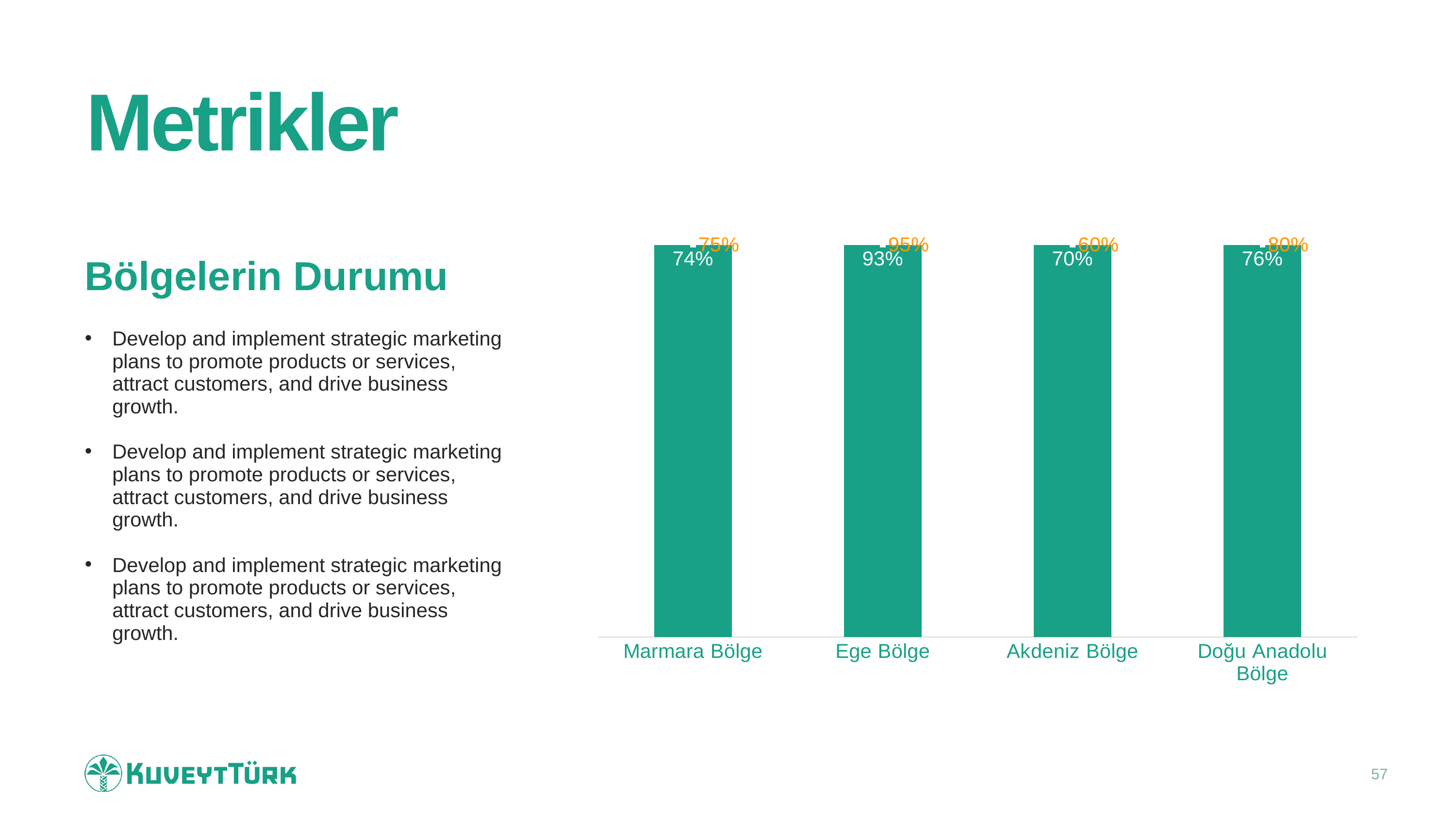

# Metrikler

### Chart

| Category | Düşük | Orta | Yüksek | Gerçekleşen | Hedef |
|---|---|---|---|---|---|
| Marmara Bölge | 0.33 | 0.42 | 0.25 | 0.74 | 0.75 |
| Ege Bölge | 0.38 | 0.51 | 0.11 | 0.93 | 0.95 |
| Akdeniz Bölge | 0.33 | 0.45 | 0.22 | 0.7 | 0.6 |
| Doğu Anadolu Bölge | 0.25 | 0.62 | 0.13 | 0.76 | 0.8 |
Bölgelerin Durumu
Develop and implement strategic marketing plans to promote products or services, attract customers, and drive business growth.

Develop and implement strategic marketing plans to promote products or services, attract customers, and drive business growth.

Develop and implement strategic marketing plans to promote products or services, attract customers, and drive business growth.

57